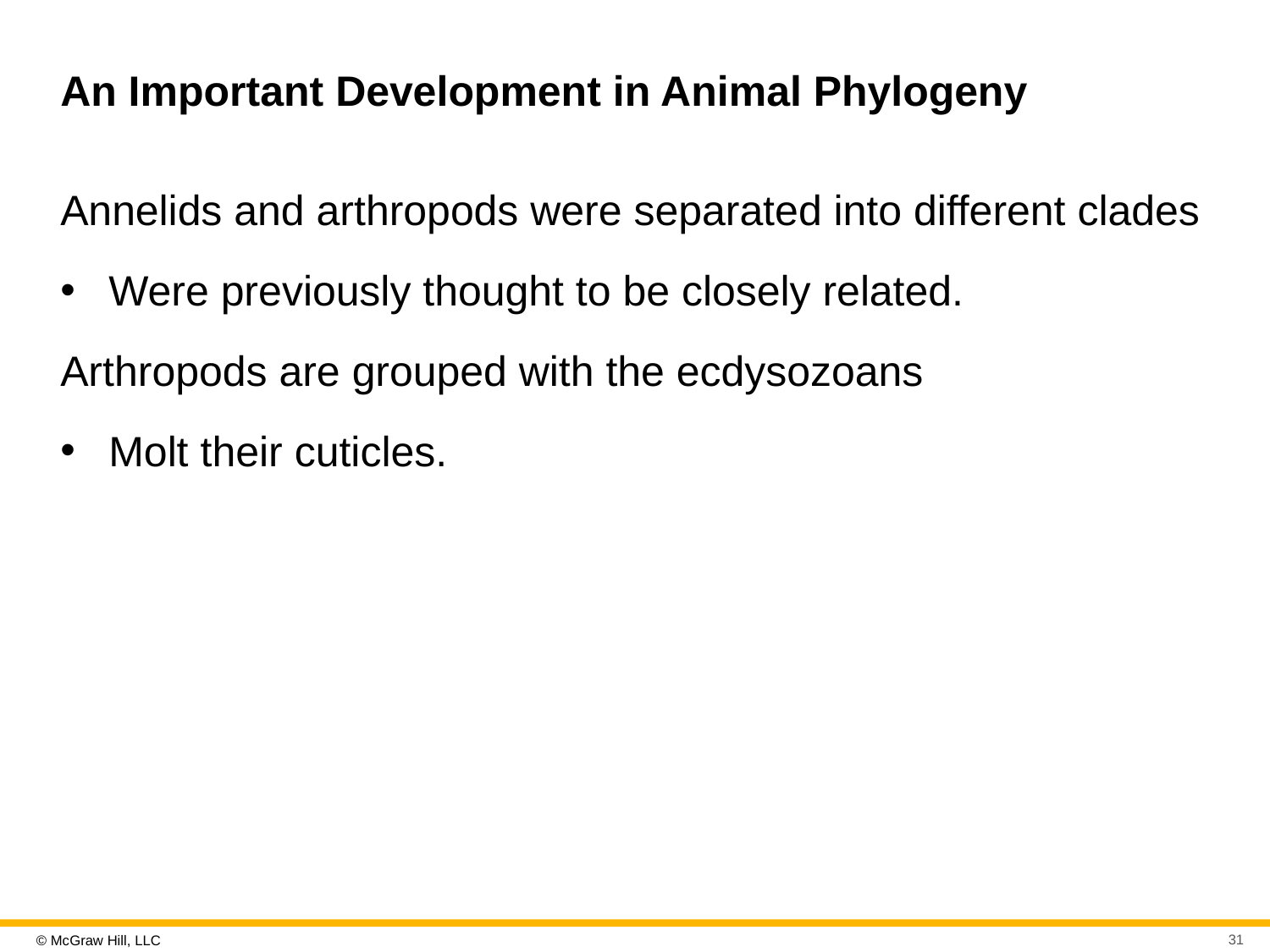

# An Important Development in Animal Phylogeny
Annelids and arthropods were separated into different clades
Were previously thought to be closely related.
Arthropods are grouped with the ecdysozoans
Molt their cuticles.
31